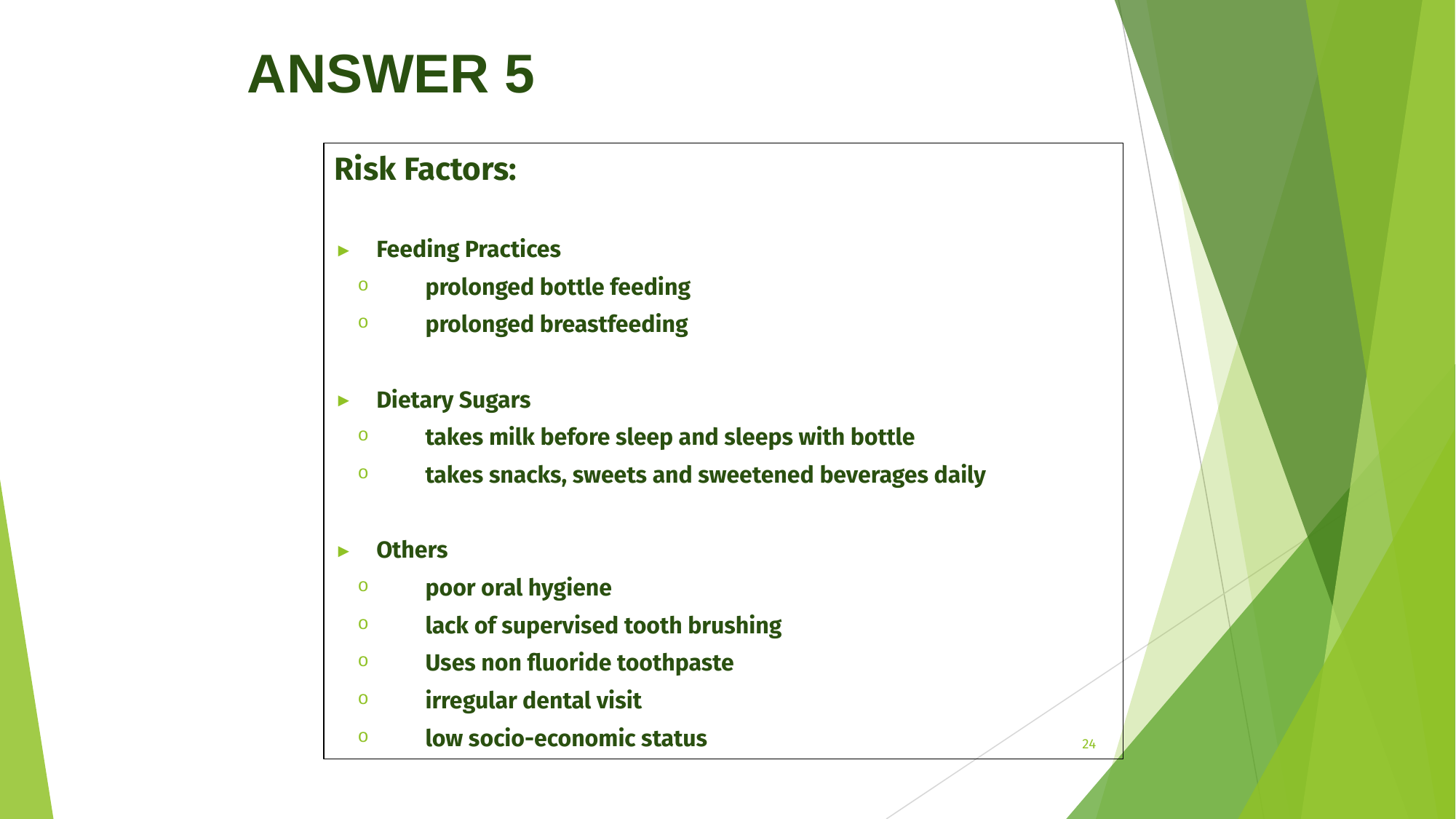

# ANSWER 5
Risk Factors:

Feeding Practices
prolonged bottle feeding
prolonged breastfeeding

Dietary Sugars
takes milk before sleep and sleeps with bottle
takes snacks, sweets and sweetened beverages daily

Others
poor oral hygiene
lack of supervised tooth brushing
Uses non fluoride toothpaste
irregular dental visit
low socio-economic status

24